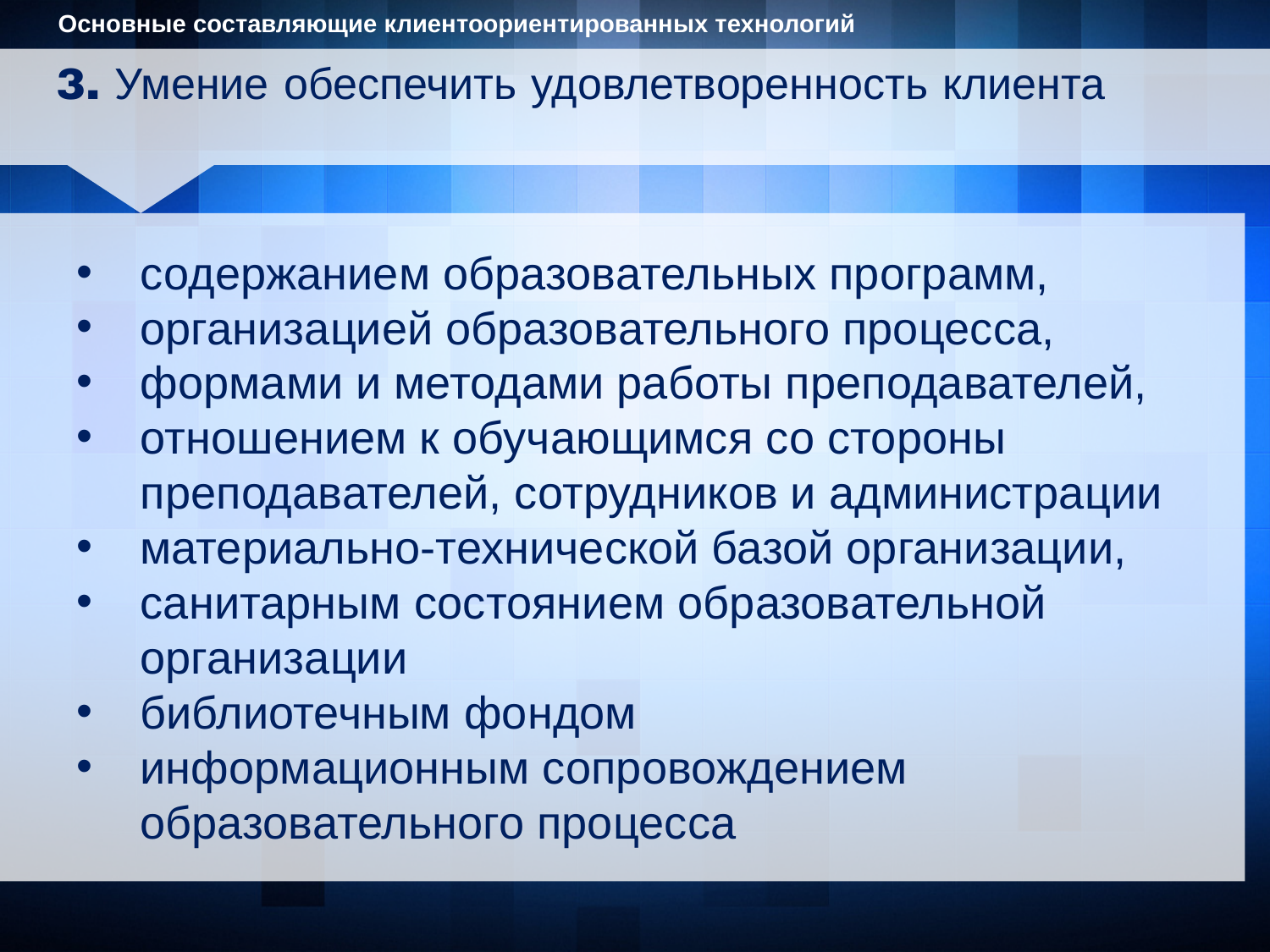

Основные составляющие клиентоориентированных технологий

3. Умение обеспечить удовлетворенность клиента

содержанием образовательных программ,
организацией образовательного процесса,
формами и методами работы преподавателей,
отношением к обучающимся со стороны преподавателей, сотрудников и администрации
материально-технической базой организации,
санитарным состоянием образовательной организации
библиотечным фондом
информационным сопровождением образовательного процесса